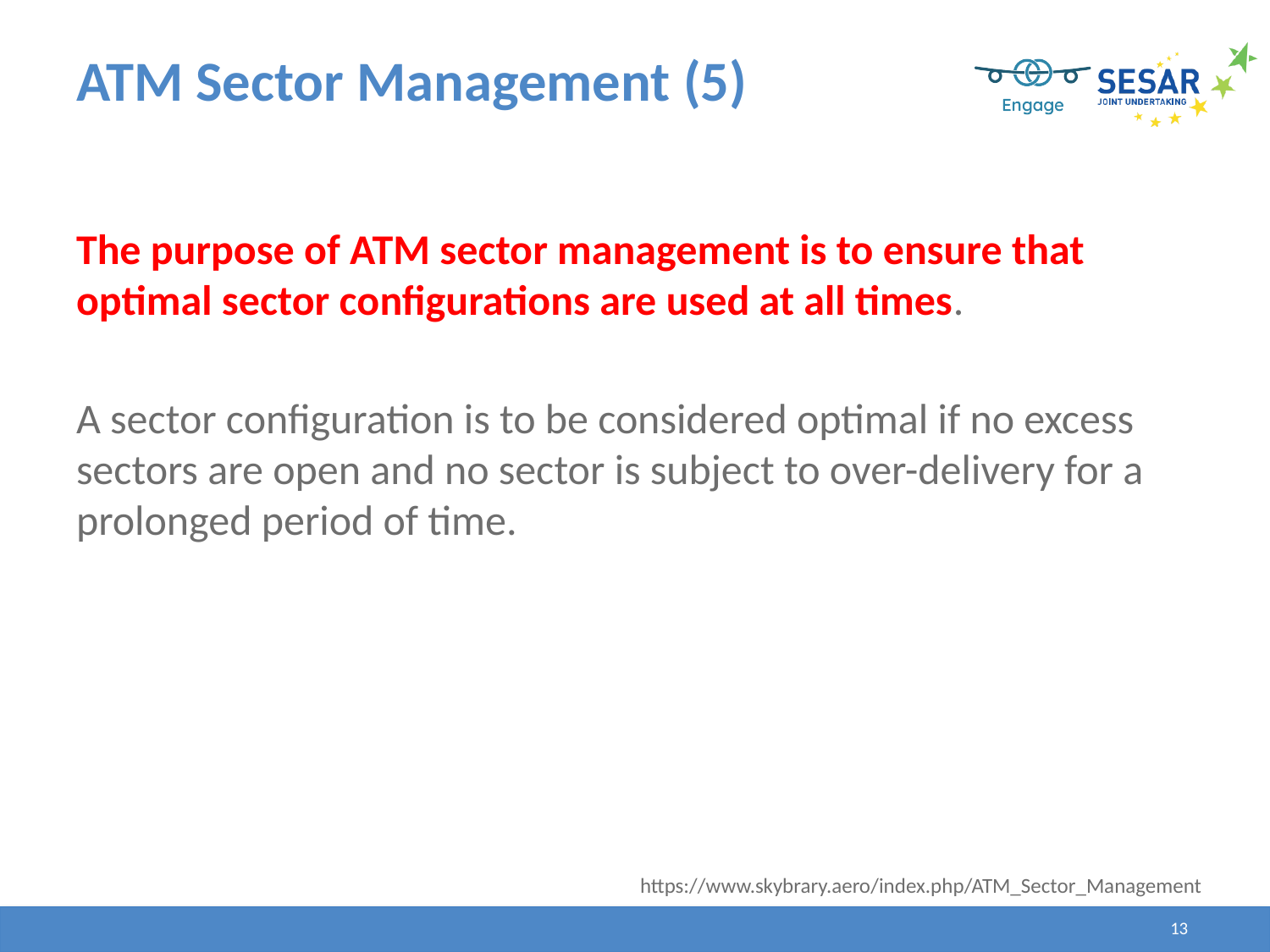

# ATM Sector Management (5)
The purpose of ATM sector management is to ensure that optimal sector configurations are used at all times.

A sector configuration is to be considered optimal if no excess sectors are open and no sector is subject to over-delivery for a prolonged period of time.
https://www.skybrary.aero/index.php/ATM_Sector_Management
13